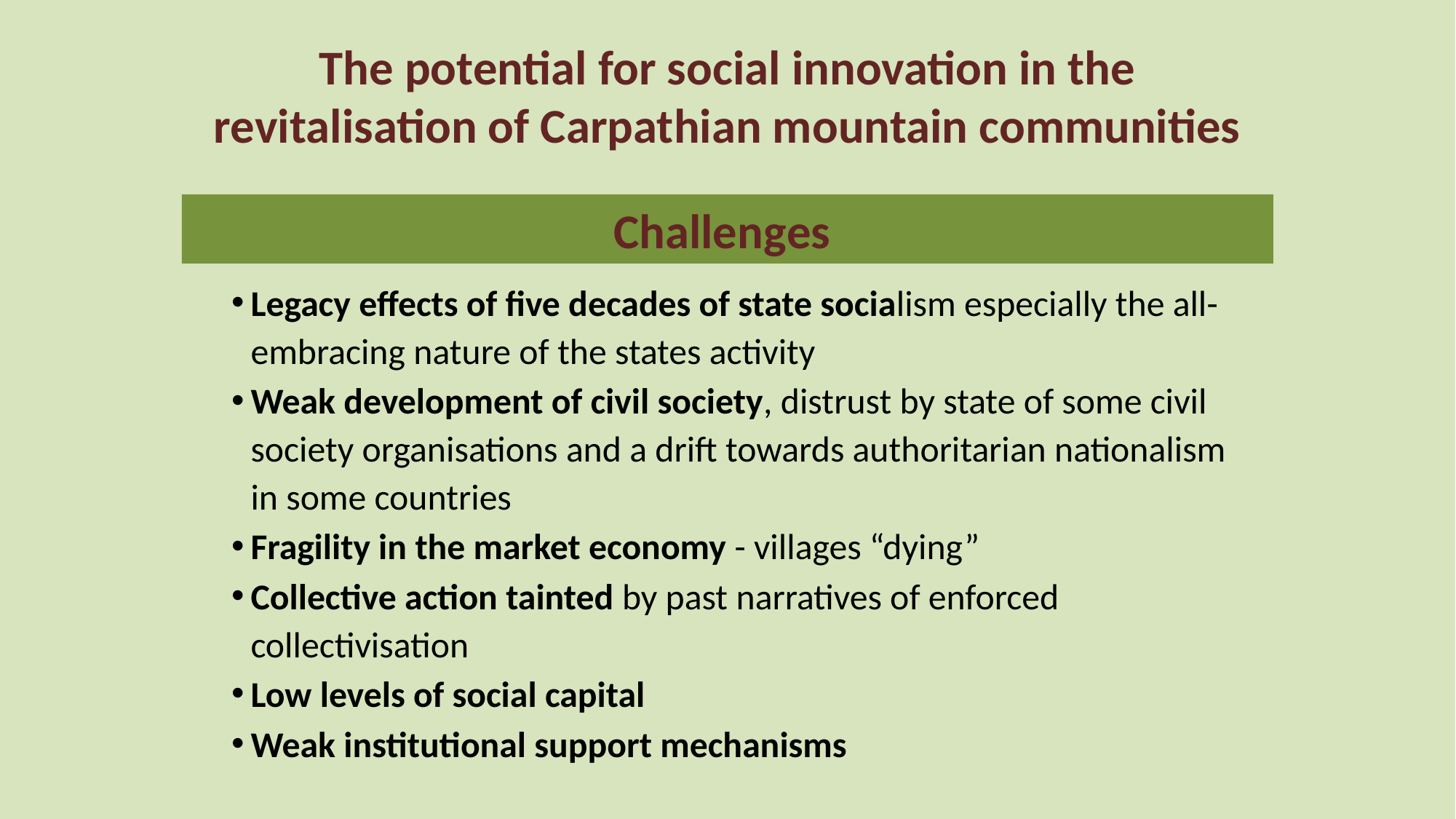

The potential for social innovation in the revitalisation of Carpathian mountain communities
Challenges

Legacy effects of five decades of state socialism especially the all-embracing nature of the states activity
Weak development of civil society, distrust by state of some civil society organisations and a drift towards authoritarian nationalism in some countries
Fragility in the market economy - villages “dying”
Collective action tainted by past narratives of enforced collectivisation
Low levels of social capital
Weak institutional support mechanisms